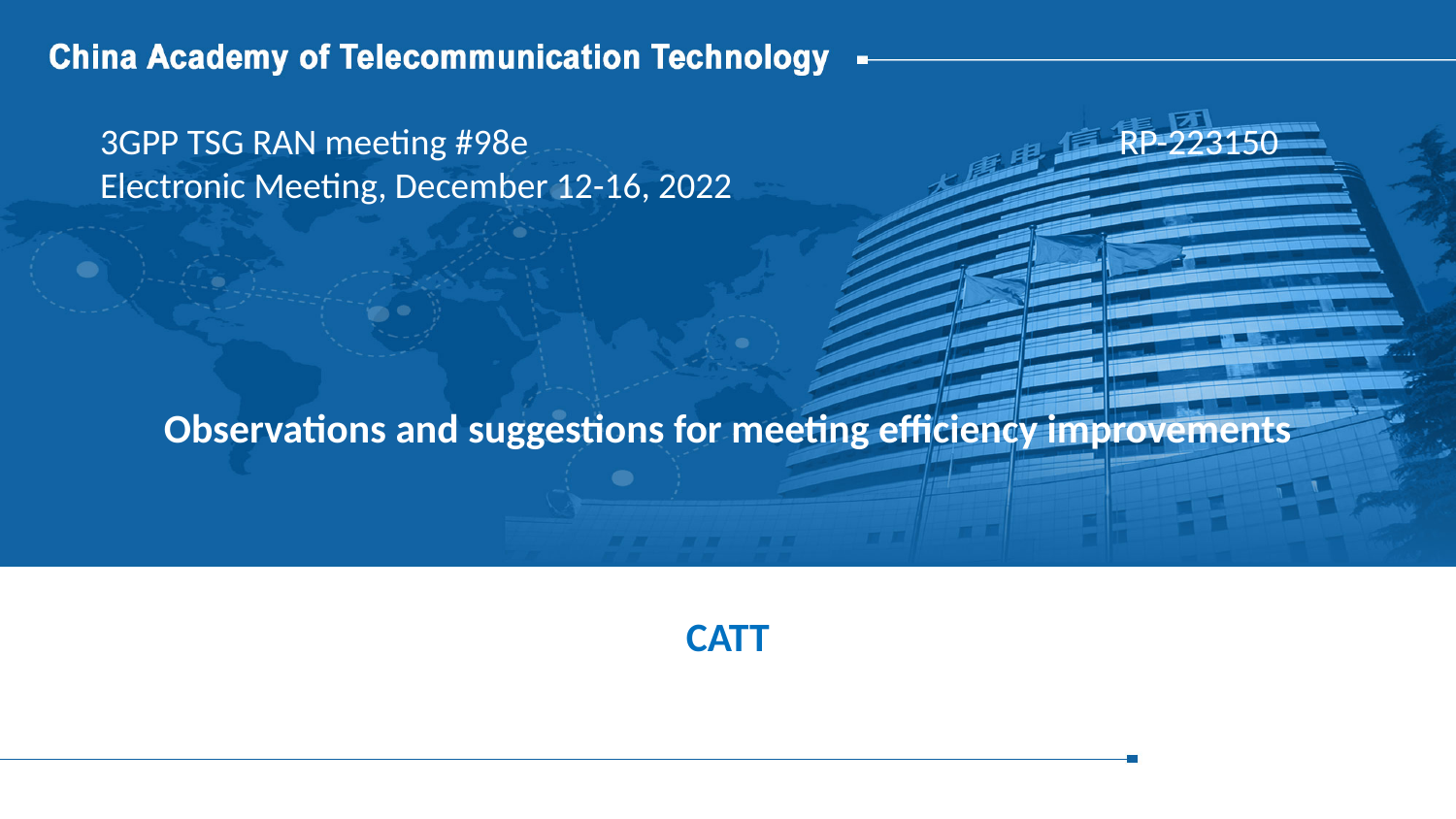

3GPP TSG RAN meeting #98e					RP-223150
Electronic Meeting, December 12-16, 2022
# Observations and suggestions for meeting efficiency improvements
CATT